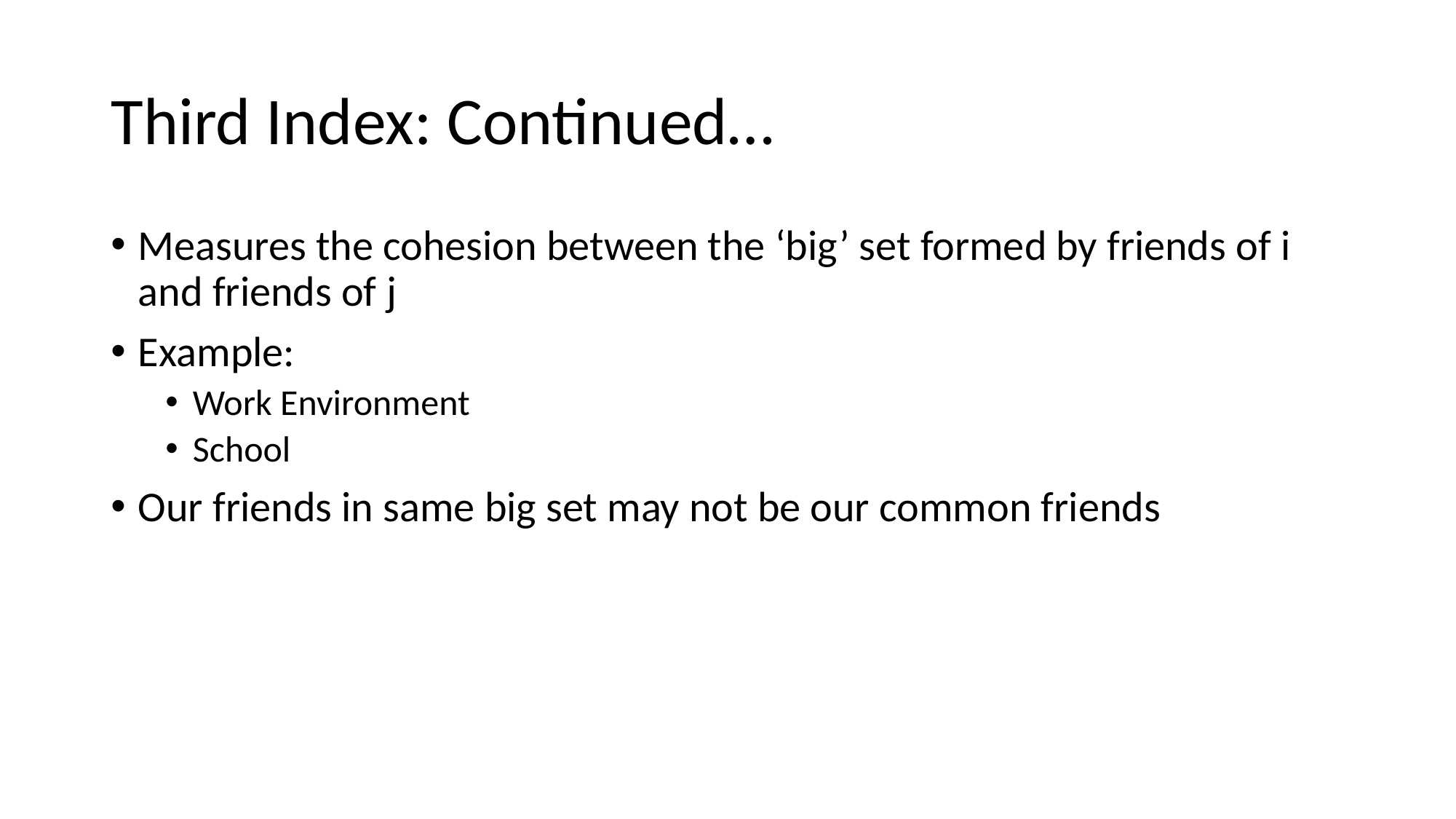

# Third Index: Continued…
Measures the cohesion between the ‘big’ set formed by friends of i and friends of j
Example:
Work Environment
School
Our friends in same big set may not be our common friends